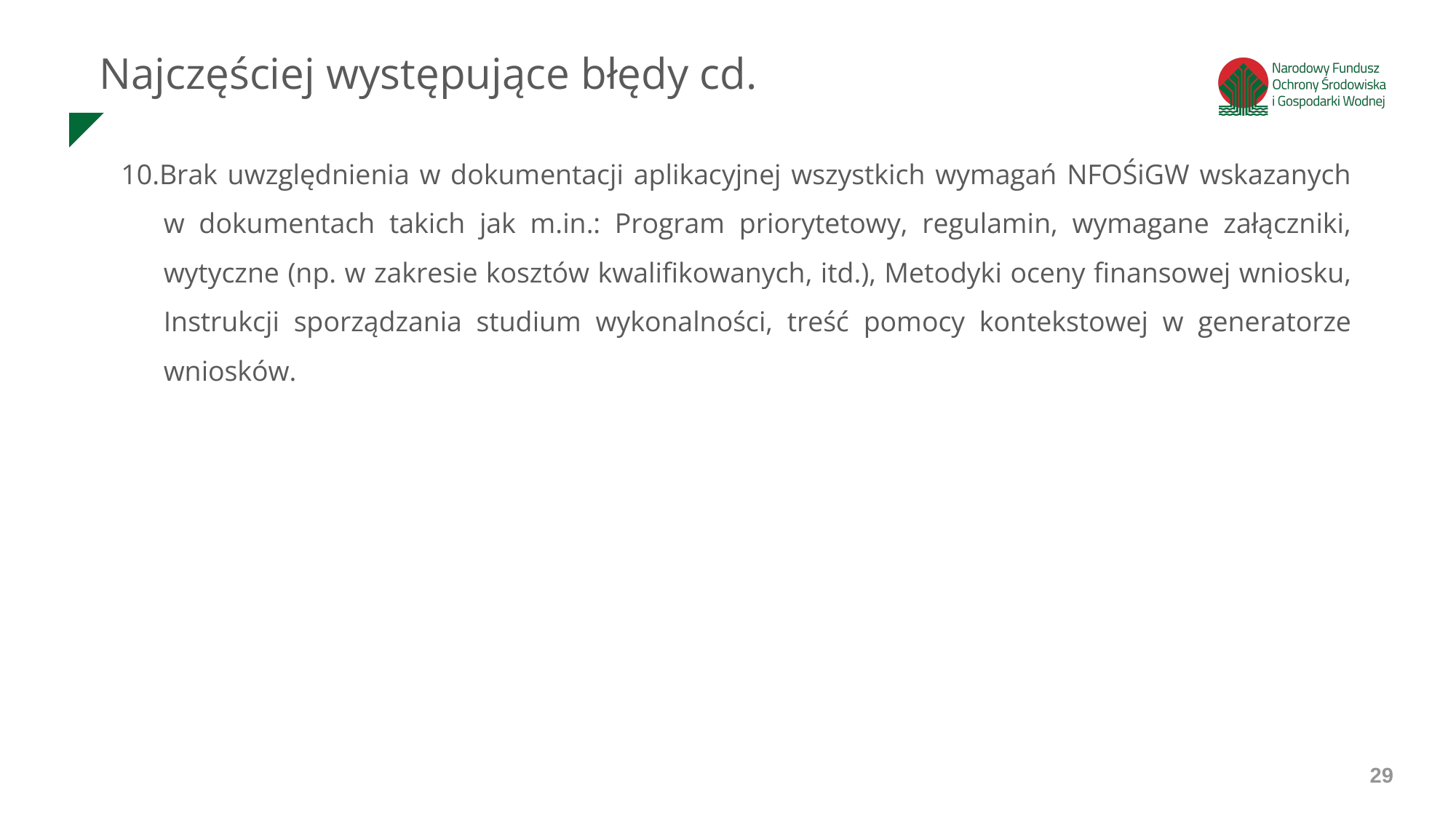

Najczęściej występujące błędy cd.
10.Brak uwzględnienia w dokumentacji aplikacyjnej wszystkich wymagań NFOŚiGW wskazanych w dokumentach takich jak m.in.: Program priorytetowy, regulamin, wymagane załączniki, wytyczne (np. w zakresie kosztów kwalifikowanych, itd.), Metodyki oceny finansowej wniosku, Instrukcji sporządzania studium wykonalności, treść pomocy kontekstowej w generatorze wniosków.